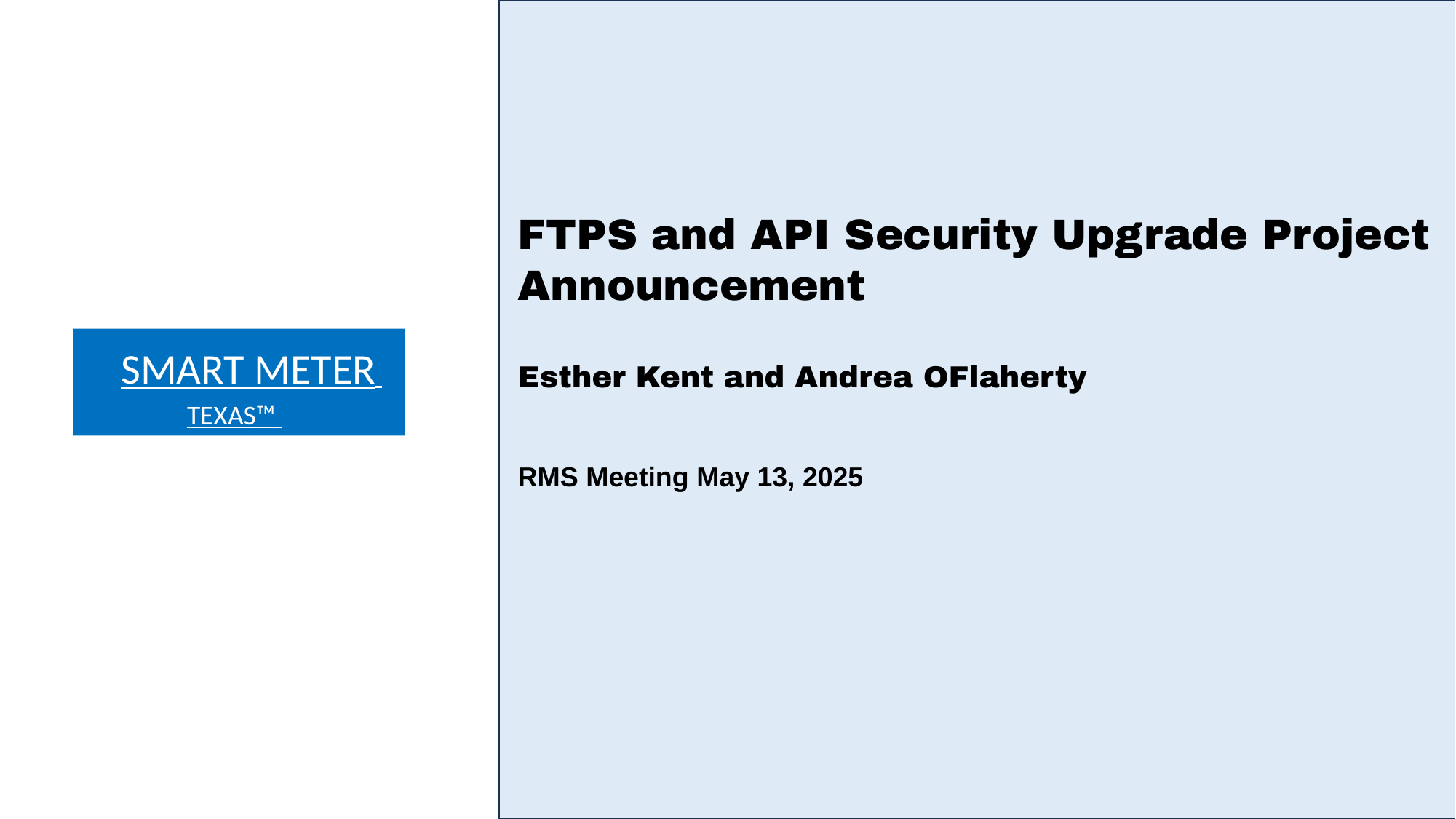

FTPS and API Security Upgrade Project
Announcement

Esther Kent and Andrea OFlaherty

RMS Meeting May 13, 2025
      SMART METER
       ¯¯¯¯¯ TEXAS™ ¯¯¯¯¯
1